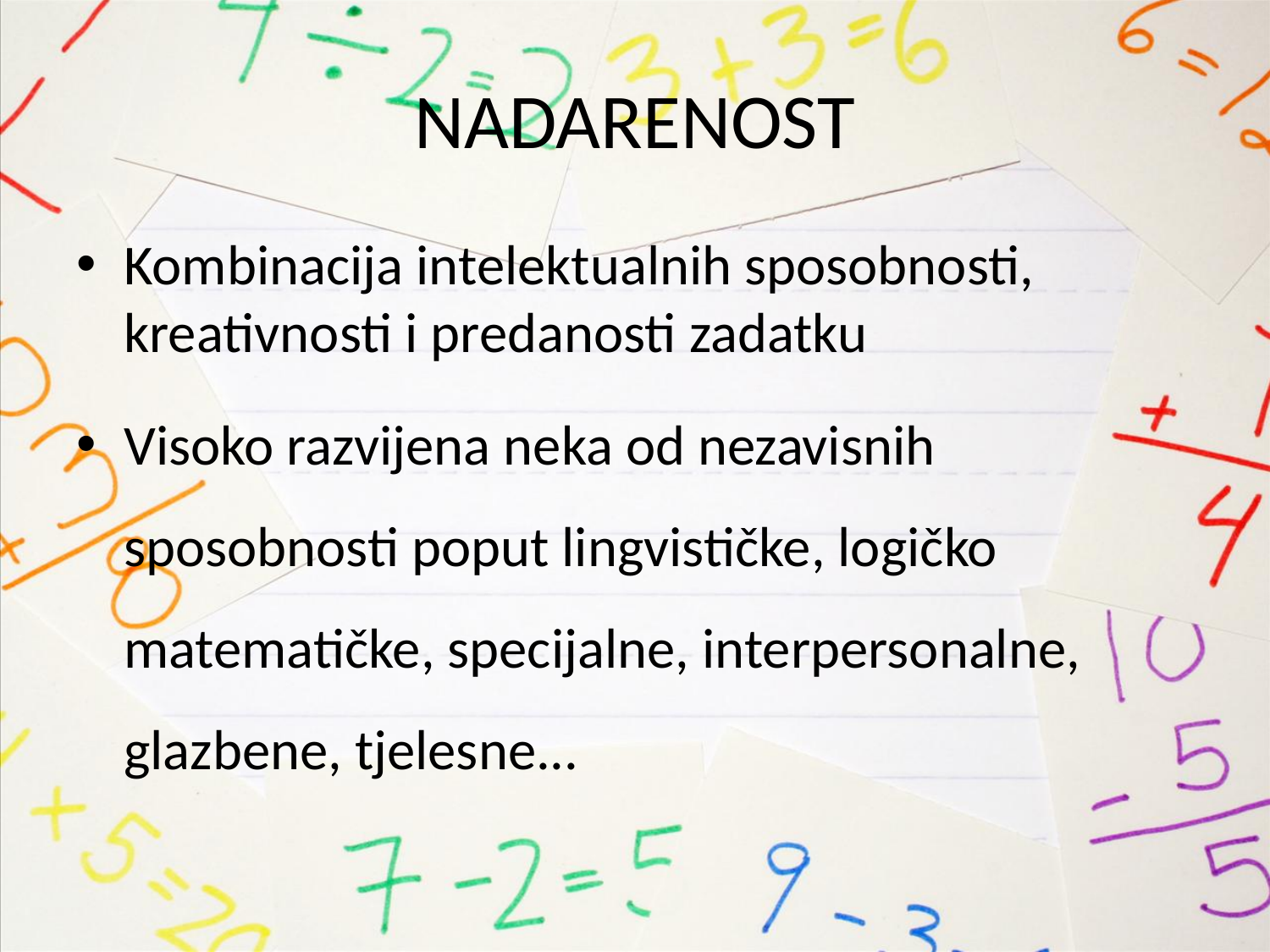

# NADARENOST
Kombinacija intelektualnih sposobnosti, kreativnosti i predanosti zadatku
Visoko razvijena neka od nezavisnih sposobnosti poput lingvističke, logičko matematičke, specijalne, interpersonalne, glazbene, tjelesne...